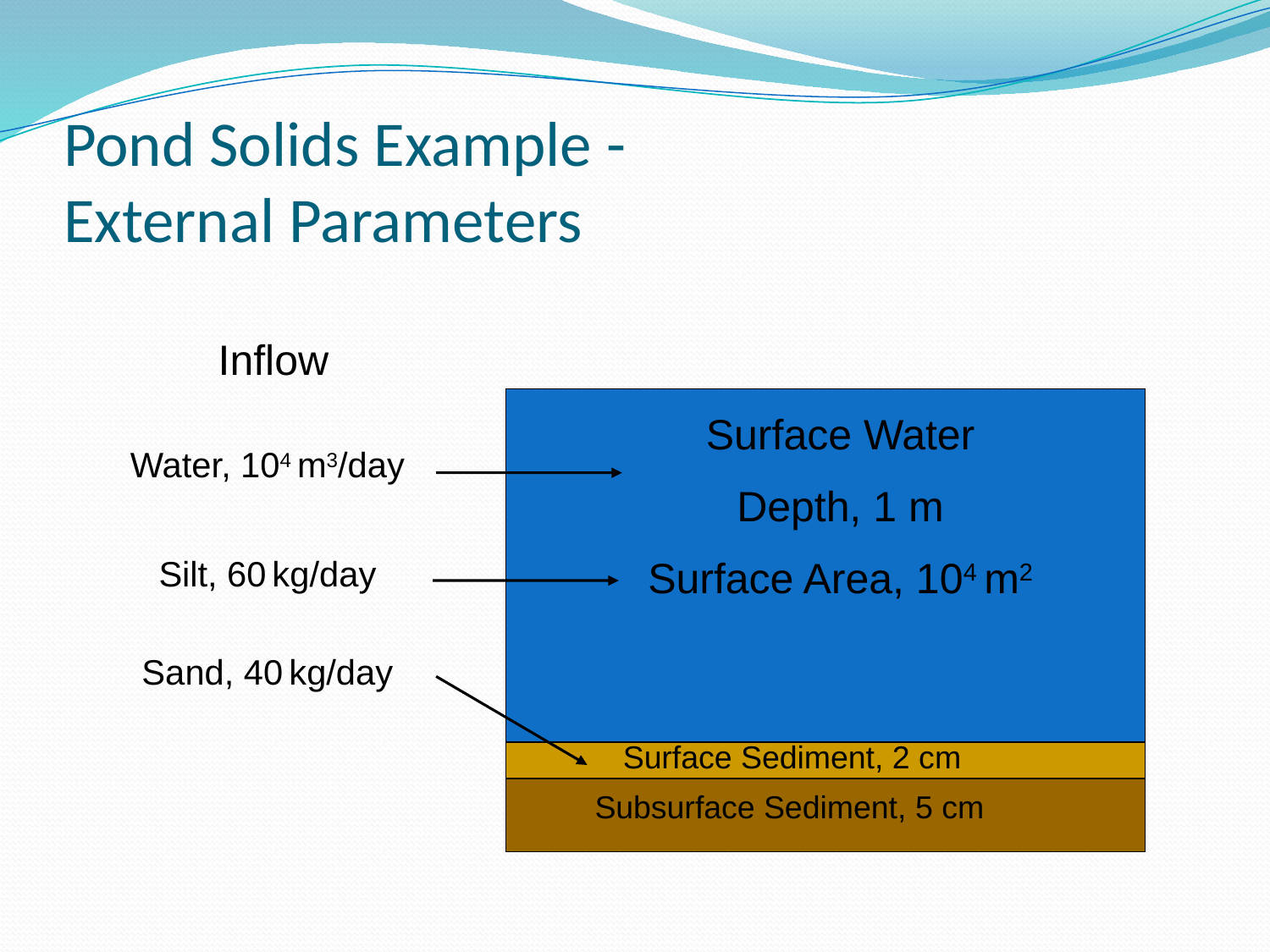

# Pond Solids Example - External Parameters
Inflow

Surface Water
Depth, 1 m
Surface Area, 104 m2
Water, 104 m3/day

Silt, 60 kg/day

Sand, 40 kg/day

Surface Sediment, 2 cm
Subsurface Sediment, 5 cm